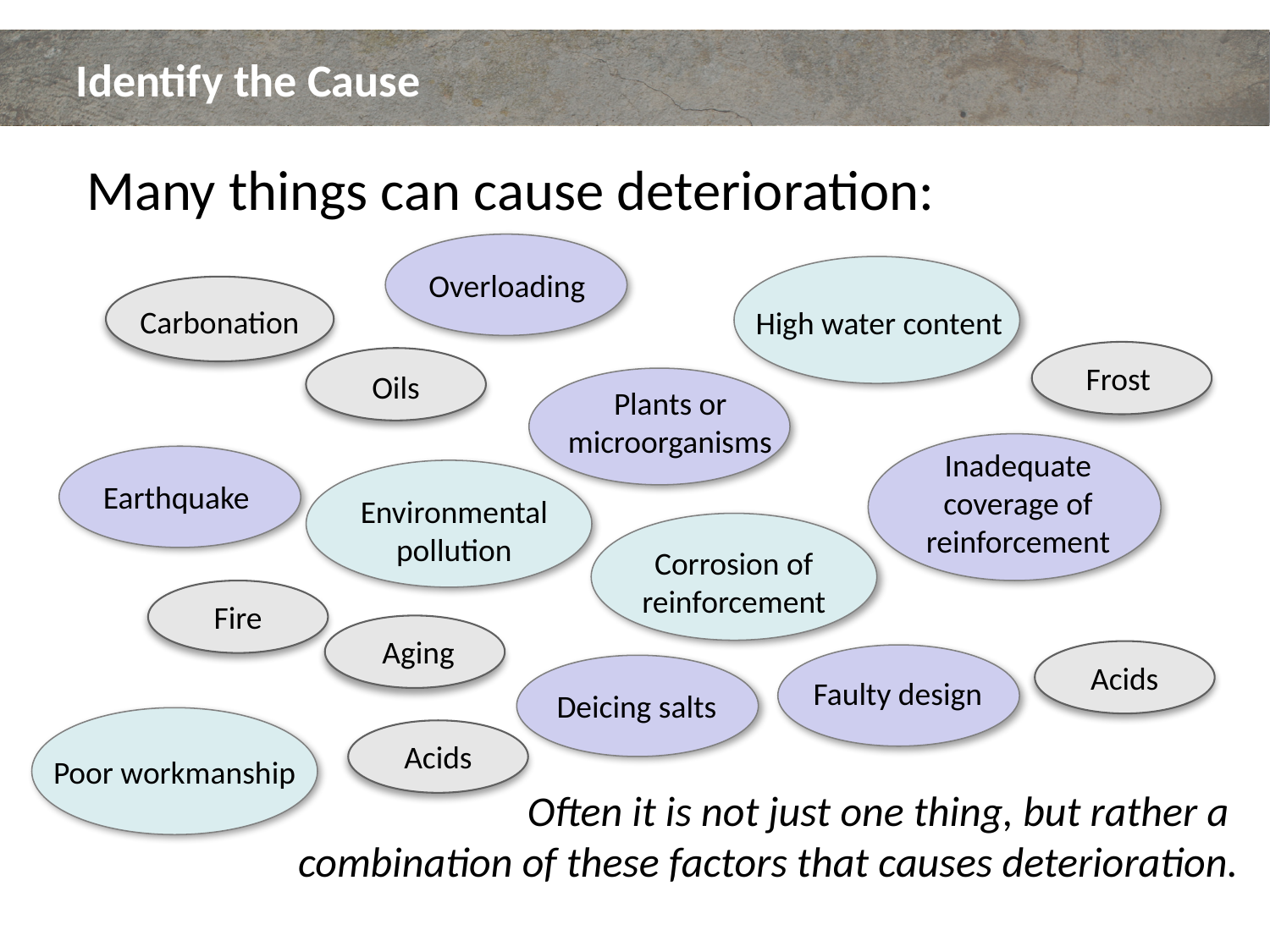

# Identify the Cause
Many things can cause deterioration:

Overloading

High water content

Carbonation

Frost

Oils

Plants or microorganisms

Inadequate coverage of reinforcement

Earthquake

Environmental pollution

Corrosion of reinforcement

Fire

Aging

Acids

Faulty design

Deicing salts

Poor workmanship

Acids
Often it is not just one thing, but rather a
combination of these factors that causes deterioration.